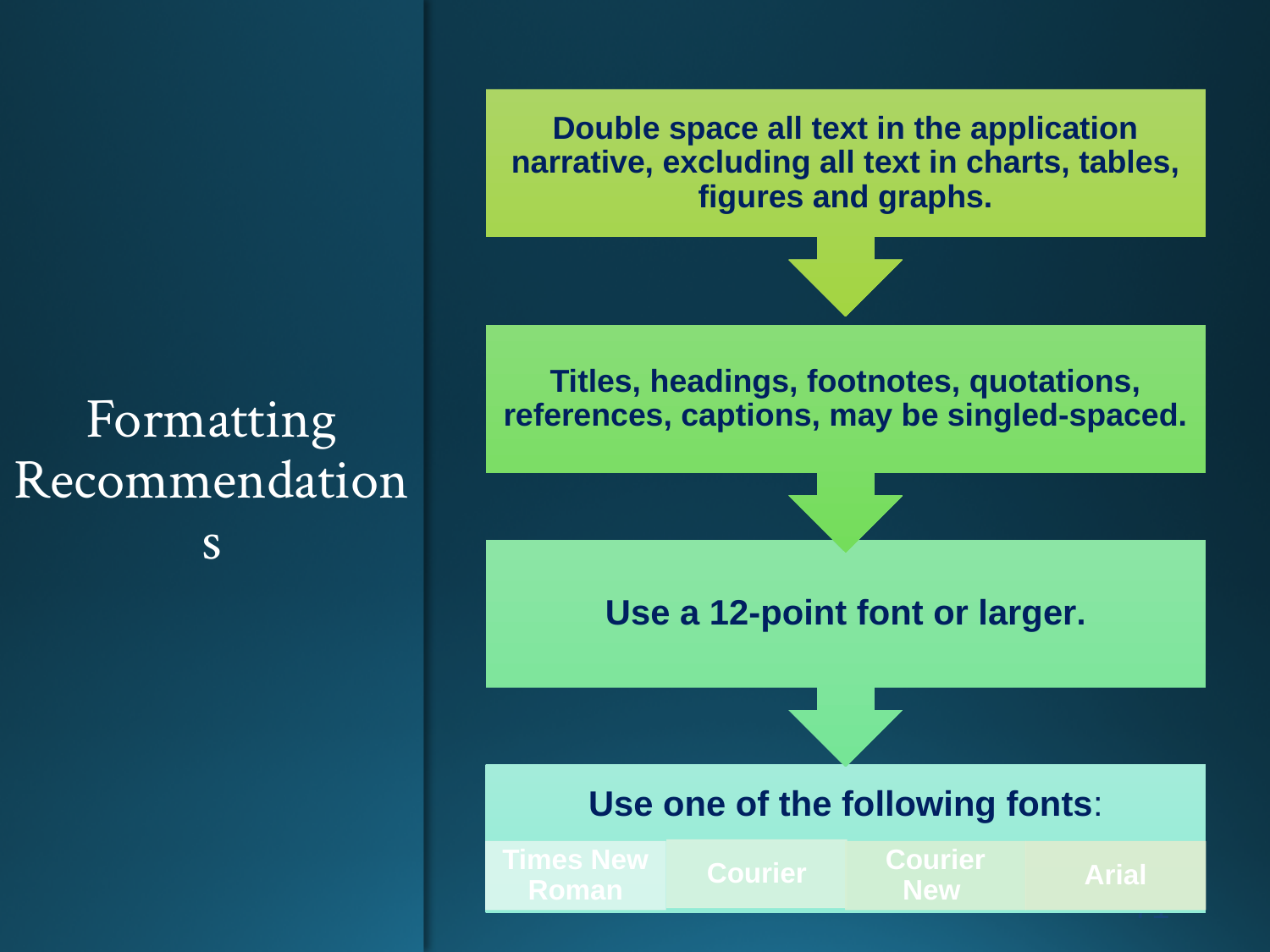

Use one of the following fonts:
Times New Roman
Courier
Courier New
Arial
Use a 12-point font or larger.
Titles, headings, footnotes, quotations, references, captions, may be singled-spaced.
Double space all text in the application narrative, excluding all text in charts, tables, figures and graphs.
# Formatting Recommendations
71